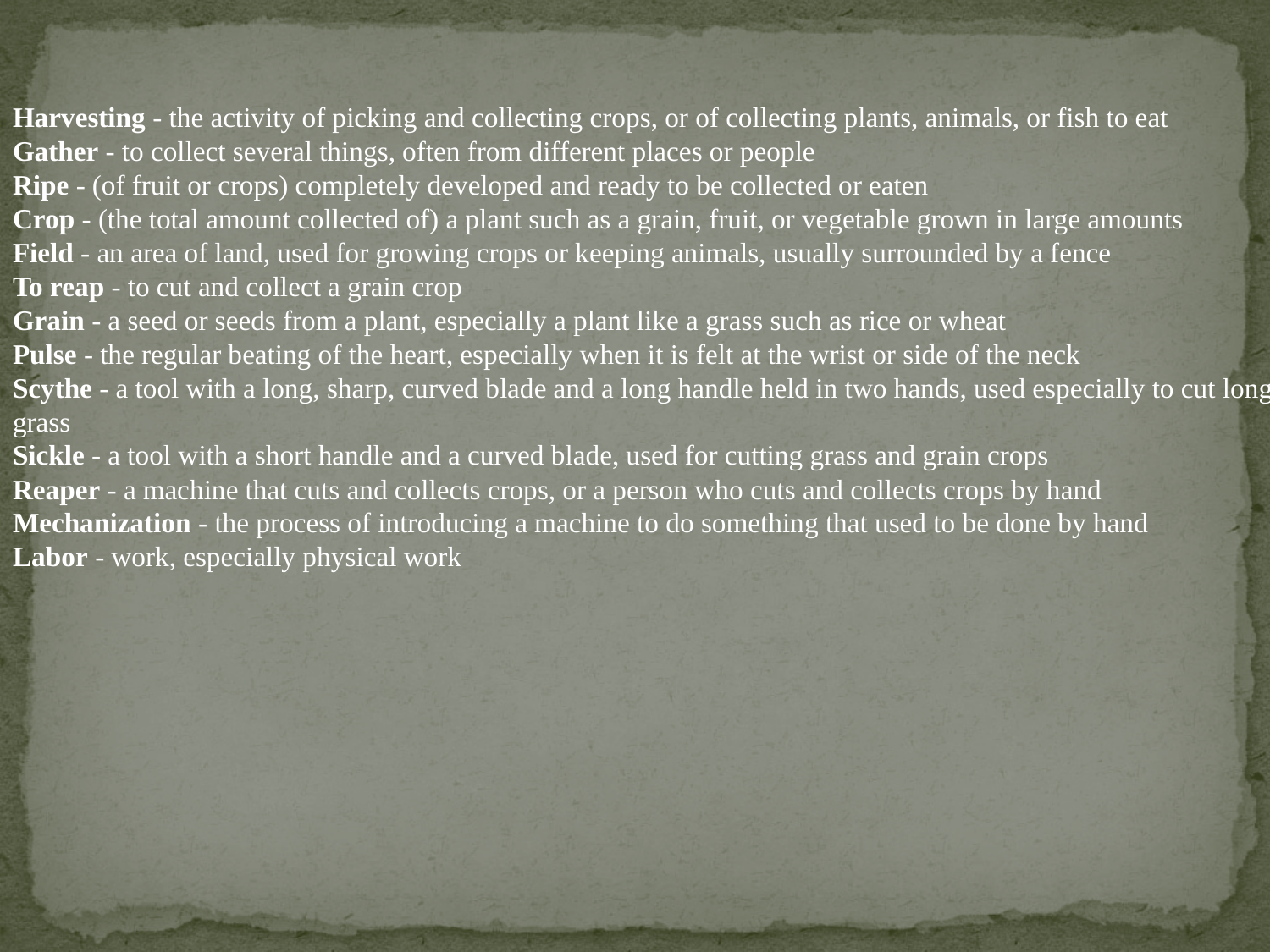

Harvesting - the activity of picking and collecting crops, or of collecting plants, animals, or fish to eat
Gather - to collect several things, often from different places or people
Ripe - (of fruit or crops) completely developed and ready to be collected or eaten
Crop - (the total amount collected of) a plant such as a grain, fruit, or vegetable grown in large amounts
Field - an area of land, used for growing crops or keeping animals, usually surrounded by a fence
To reap - to cut and collect a grain crop
Grain - a seed or seeds from a plant, especially a plant like a grass such as rice or wheat
Pulse - the regular beating of the heart, especially when it is felt at the wrist or side of the neck
Scythe - a tool with a long, sharp, curved blade and a long handle held in two hands, used especially to cut long grass
Sickle - a tool with a short handle and a curved blade, used for cutting grass and grain crops
Reaper - a machine that cuts and collects crops, or a person who cuts and collects crops by hand
Mechanization - the process of introducing a machine to do something that used to be done by hand
Labor - work, especially physical work